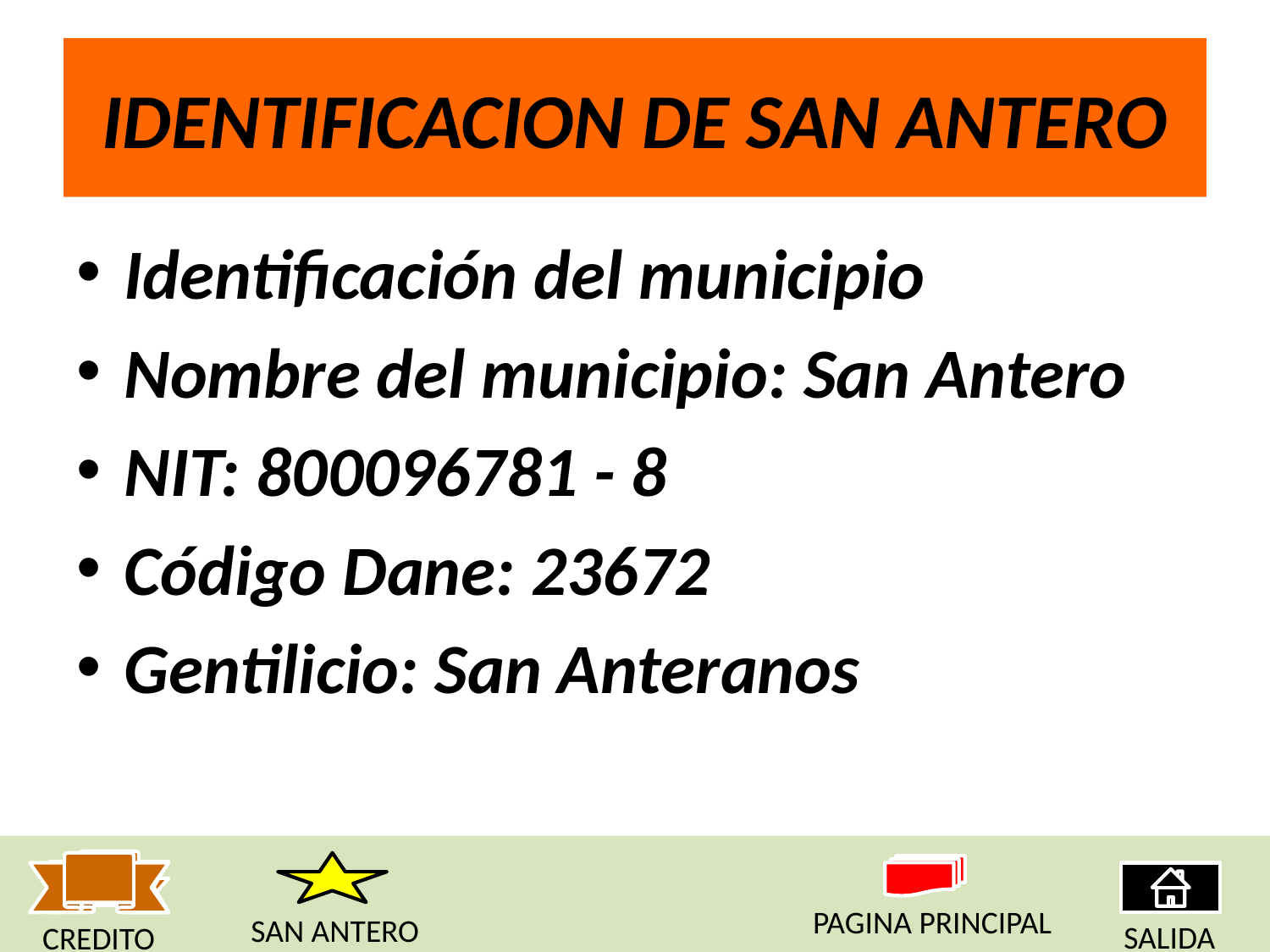

# IDENTIFICACION DE SAN ANTERO
Identificación del municipio
Nombre del municipio: San Antero
NIT: 800096781 - 8
Código Dane: 23672
Gentilicio: San Anteranos

PAGINA PRINCIPAL
SAN ANTERO
SALIDA
CREDITO